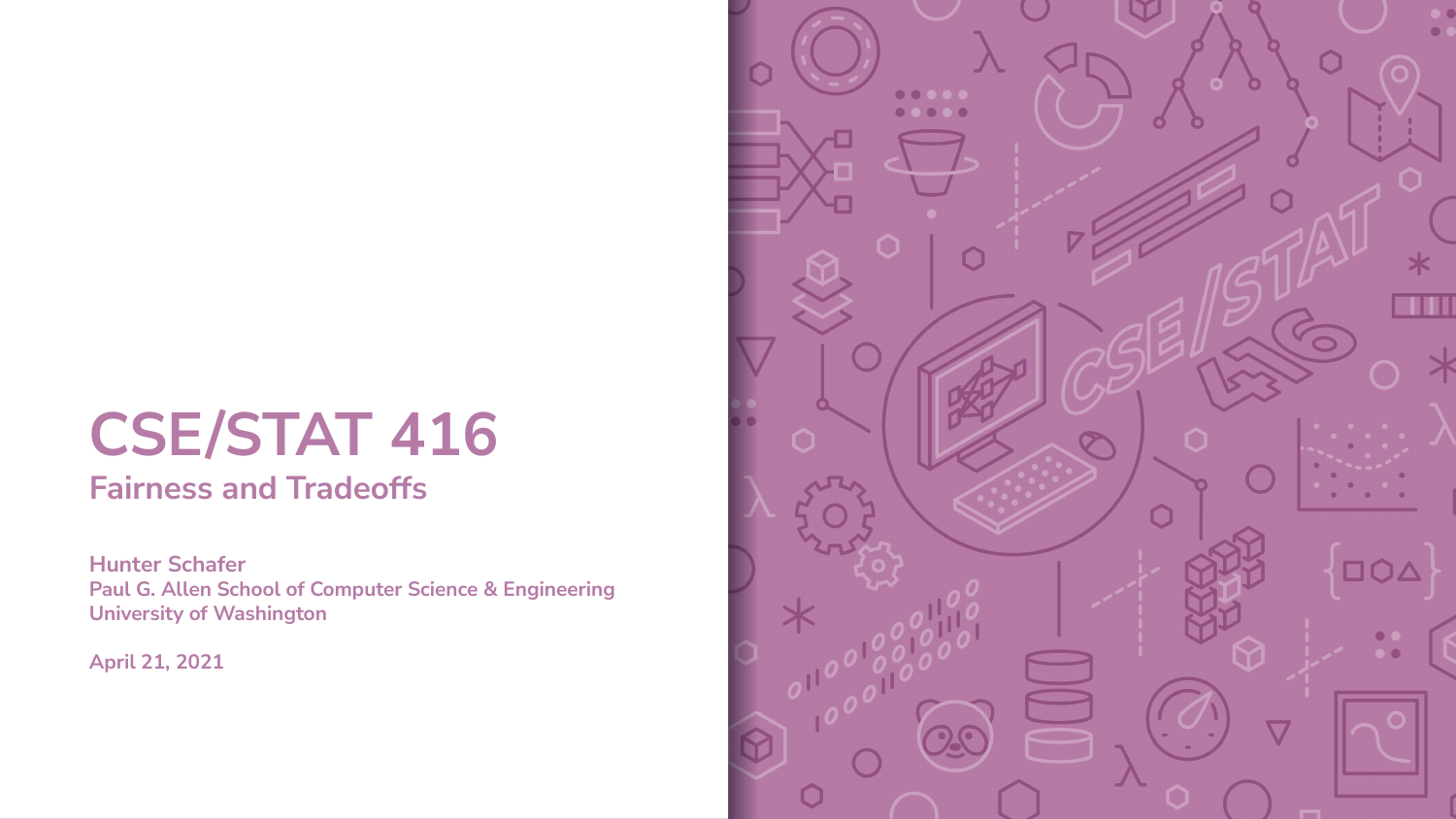

# CSE/STAT 416 Fairness and Tradeoffs Hunter Schafer Paul G. Allen School of Computer Science & Engineering University of Washington April 21, 2021